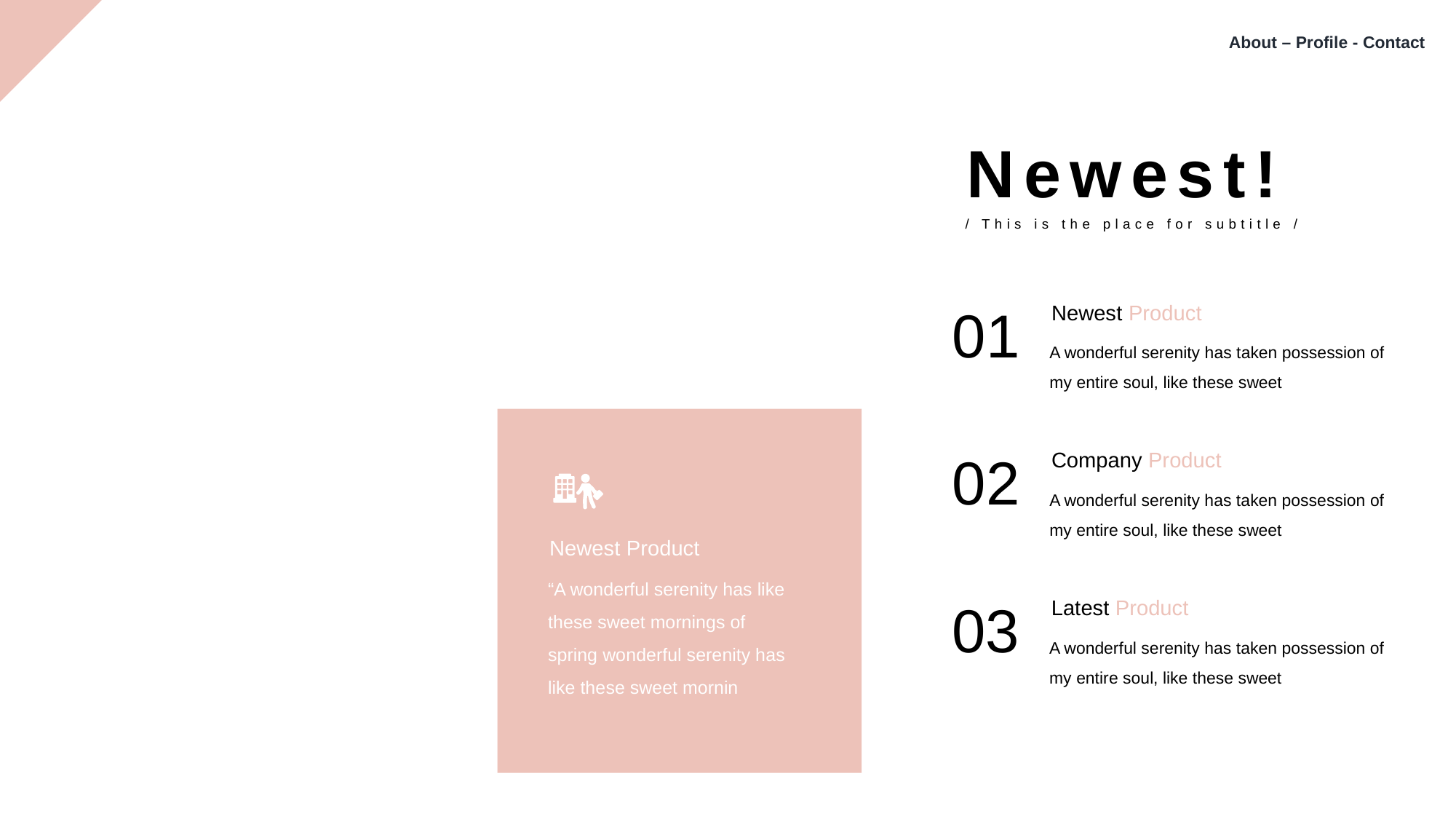

About – Profile - Contact

Newest!
/ This is the place for subtitle /
01
Newest Product
A wonderful serenity has taken possession of my entire soul, like these sweet

02
Company Product

A wonderful serenity has taken possession of my entire soul, like these sweet
Newest Product
“A wonderful serenity has like these sweet mornings of spring wonderful serenity has like these sweet mornin
03
Latest Product
A wonderful serenity has taken possession of my entire soul, like these sweet